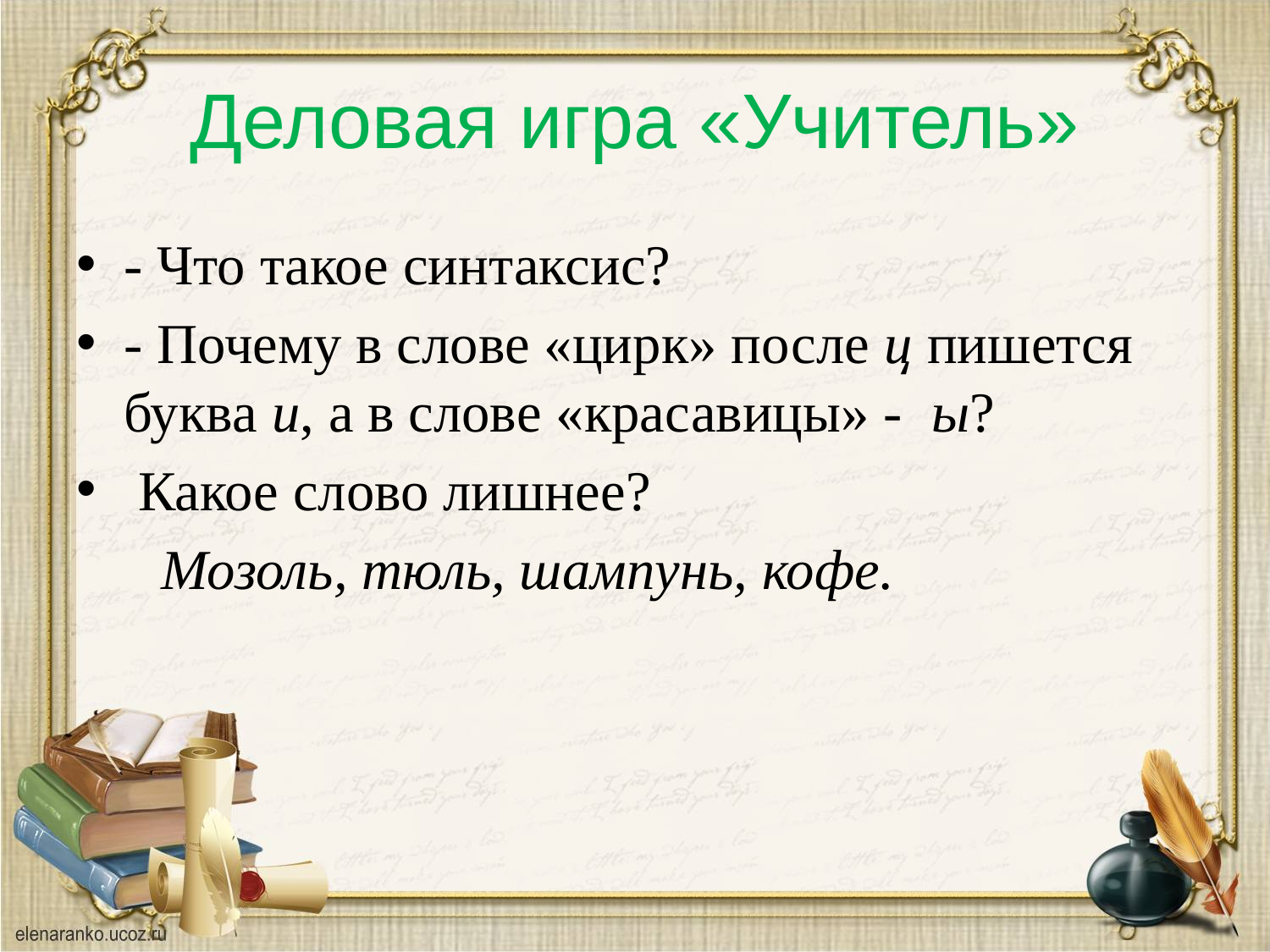

# Деловая игра «Учитель»
- Что такое синтаксис?
- Почему в слове «цирк» после ц пишется буква и, а в слове «красавицы» -  ы?
 Какое слово лишнее?
      Мозоль, тюль, шампунь, кофе.